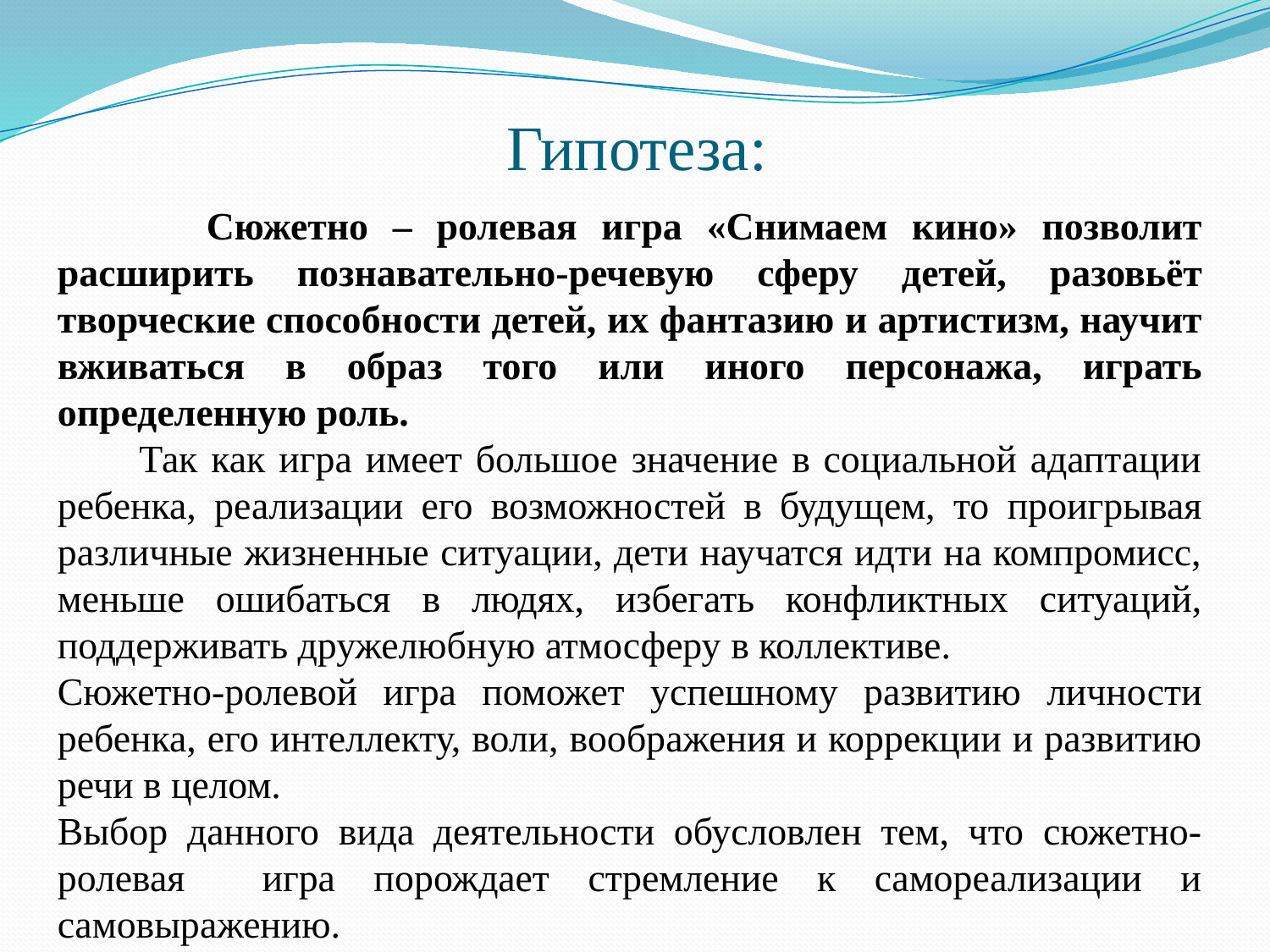

Гипотеза:
      Сюжетно – ролевая игра «Снимаем кино» позволит расширить познавательно-речевую сферу детей, разовьёт творческие способности детей, их фантазию и артистизм, научит вживаться в образ того или иного персонажа, играть определенную роль.
      Так как игра имеет большое значение в социальной адаптации ребенка, реализации его возможностей в будущем, то проигрывая различные жизненные ситуации, дети научатся идти на компромисс, меньше ошибаться в людях, избегать конфликтных ситуаций, поддерживать дружелюбную атмосферу в коллективе.
Сюжетно-ролевой игра поможет успешному развитию личности ребенка, его интеллекту, воли, воображения и коррекции и развитию речи в целом.
Выбор данного вида деятельности обусловлен тем, что сюжетно-ролевая  игра порождает стремление к самореализации и самовыражению.